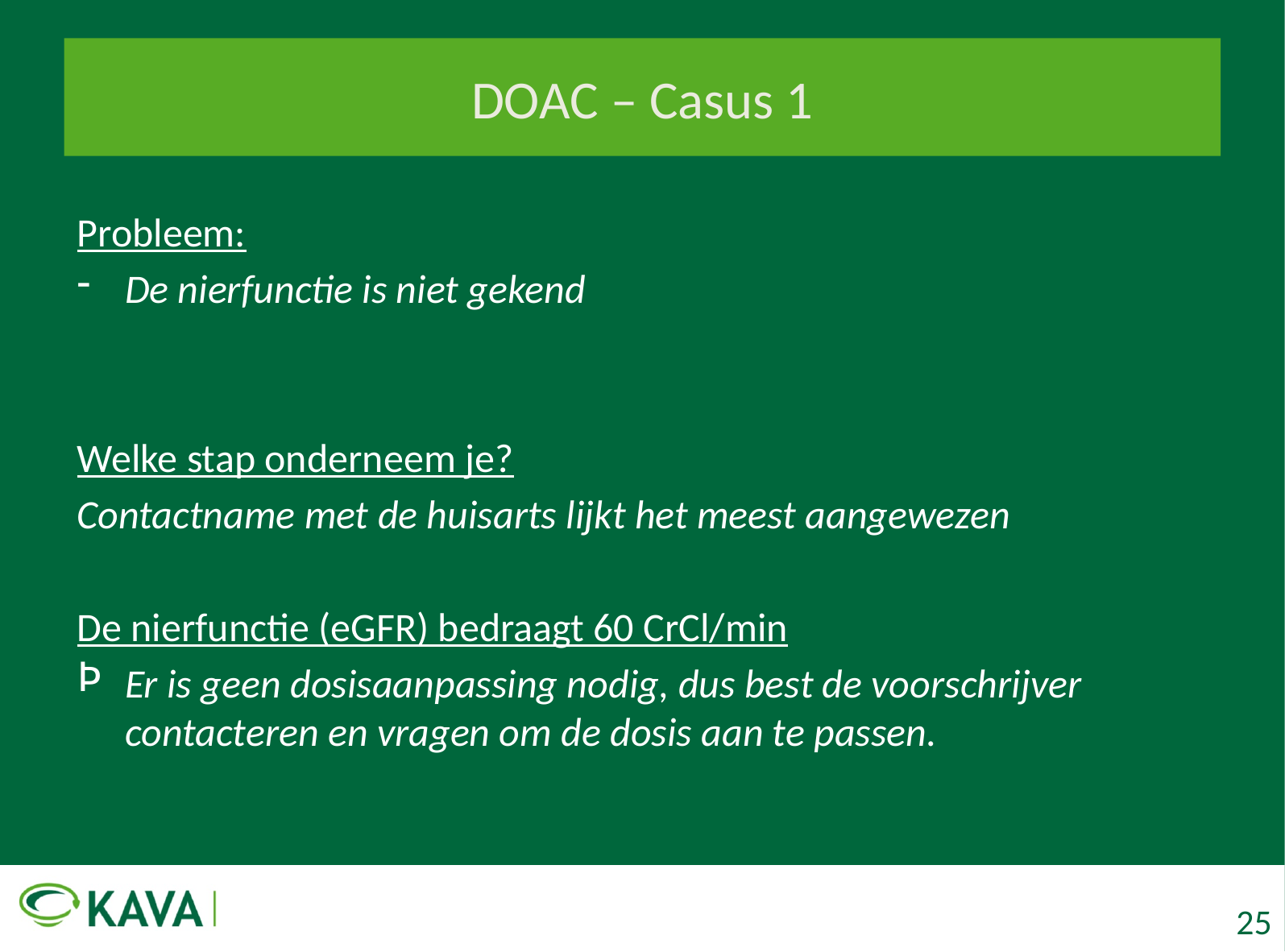

# DOAC – Casus 1
Probleem:
De nierfunctie is niet gekend

Welke stap onderneem je?
Contactname met de huisarts lijkt het meest aangewezen

De nierfunctie (eGFR) bedraagt 60 CrCl/min
Er is geen dosisaanpassing nodig, dus best de voorschrijver contacteren en vragen om de dosis aan te passen.

25